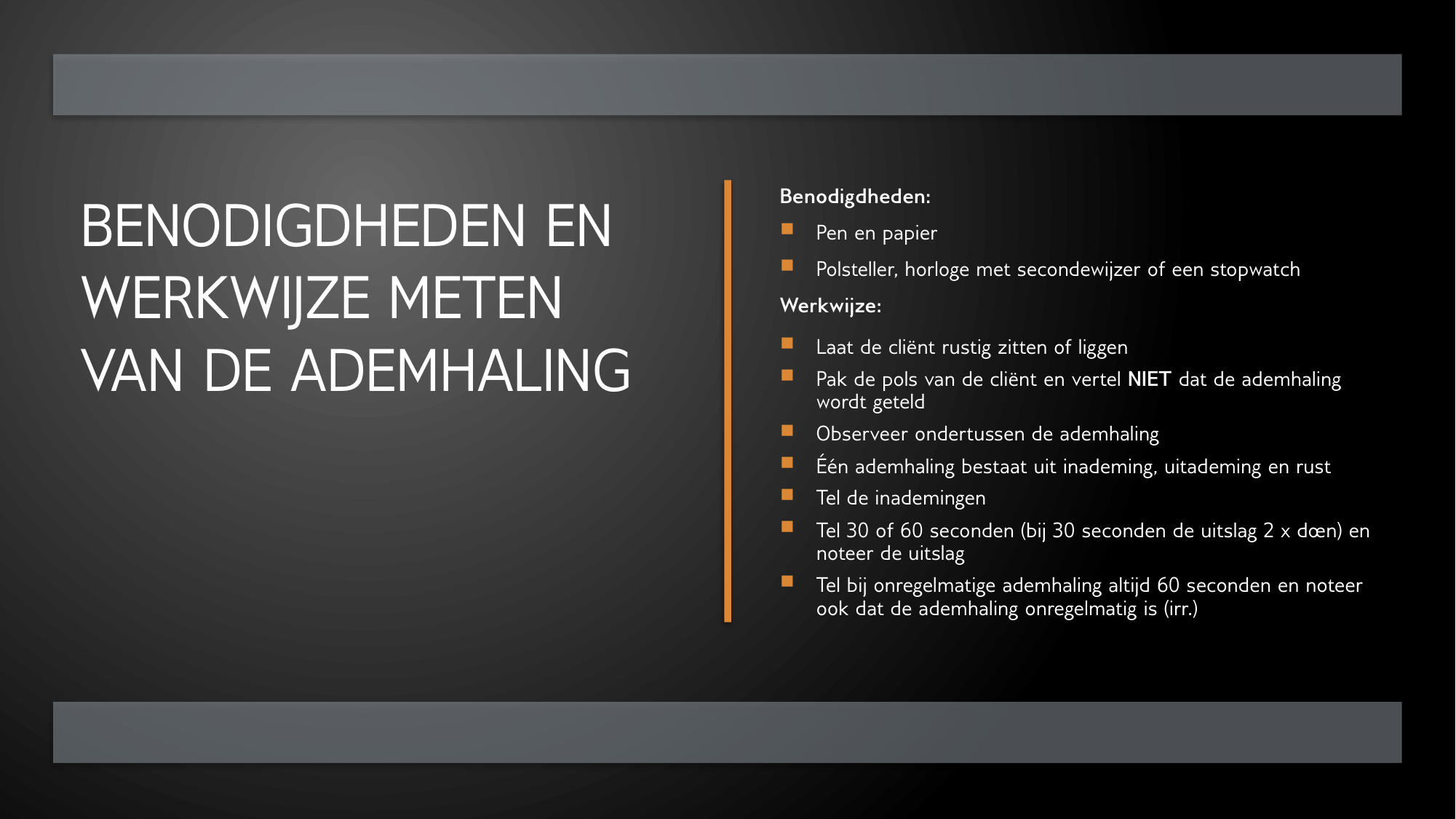

# Benodigdheden en werkwijze meten van de ademhaling
Benodigdheden:
Pen en papier
Polsteller, horloge met secondewijzer of een stopwatch
Werkwijze:
Laat de cliënt rustig zitten of liggen
Pak de pols van de cliënt en vertel NIET dat de ademhaling wordt geteld
Observeer ondertussen de ademhaling
Één ademhaling bestaat uit inademing, uitademing en rust
Tel de inademingen
Tel 30 of 60 seconden (bij 30 seconden de uitslag 2 x doen) en noteer de uitslag
Tel bij onregelmatige ademhaling altijd 60 seconden en noteer ook dat de ademhaling onregelmatig is (irr.)